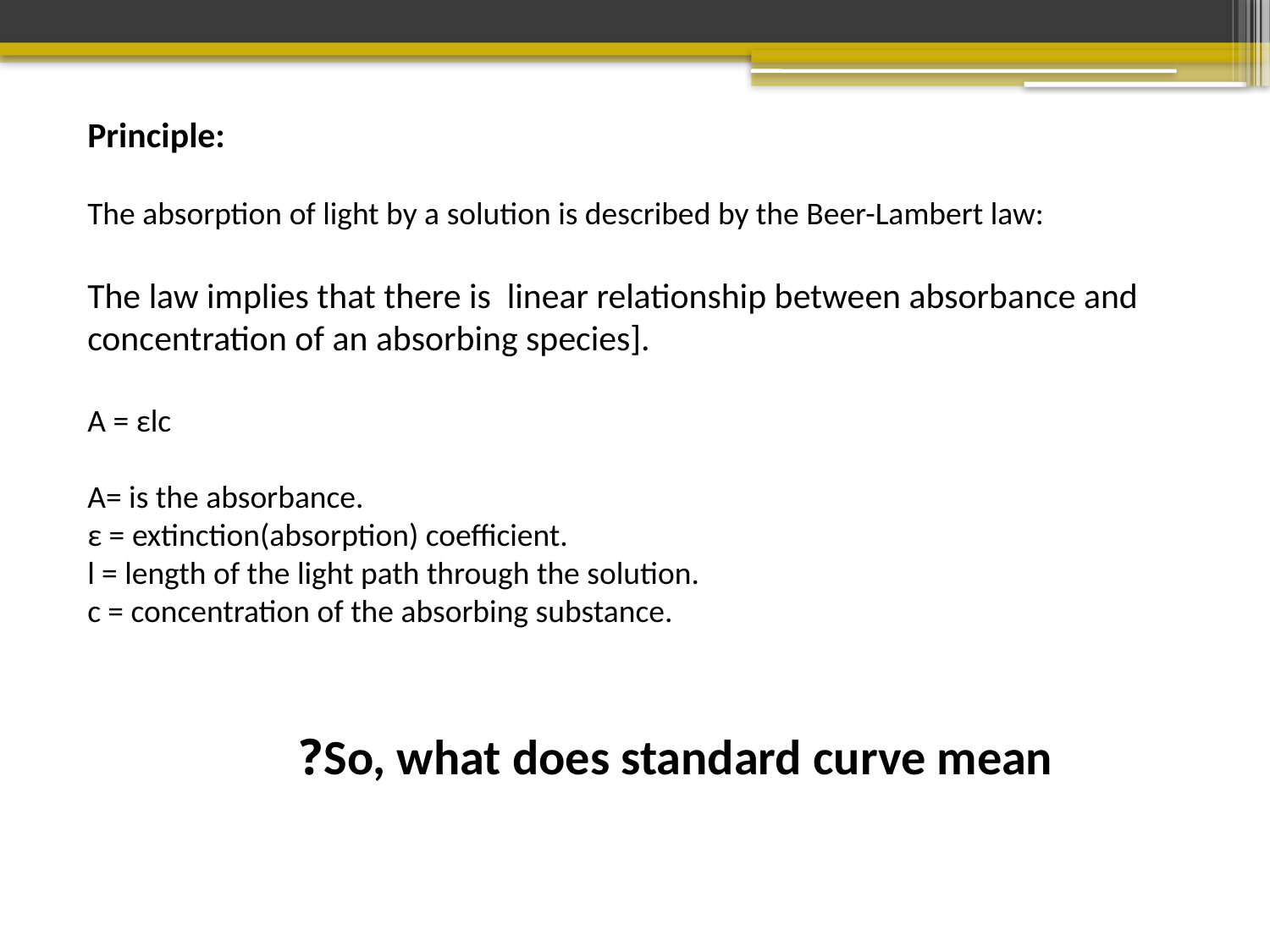

Principle:

The absorption of light by a solution is described by the Beer-Lambert law:

The law implies that there is  linear relationship between absorbance and concentration of an absorbing species].

A = εlc

A= is the absorbance.
ε = extinction(absorption) coefficient.
l = length of the light path through the solution.
c = concentration of the absorbing substance.

So, what does standard curve mean?